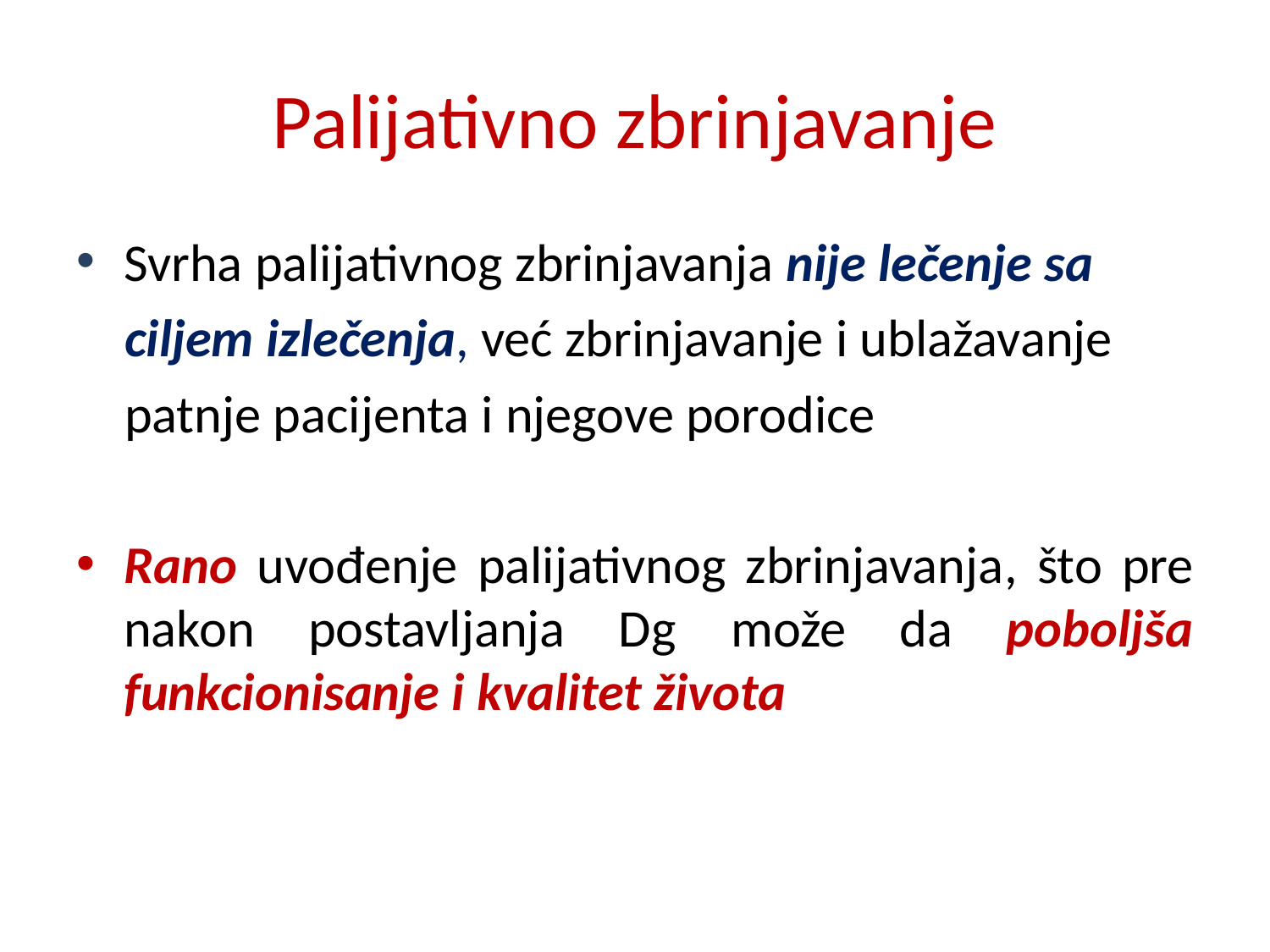

# Palijativno zbrinjavanje
Svrha palijativnog zbrinjavanja nije lečenje sa
    ciljem izlečenja, već zbrinjavanje i ublažavanje
    patnje pacijenta i njegove porodice

Rano uvođenje palijativnog zbrinjavanja, što pre nakon postavljanja Dg može da poboljša funkcionisanje i kvalitet života